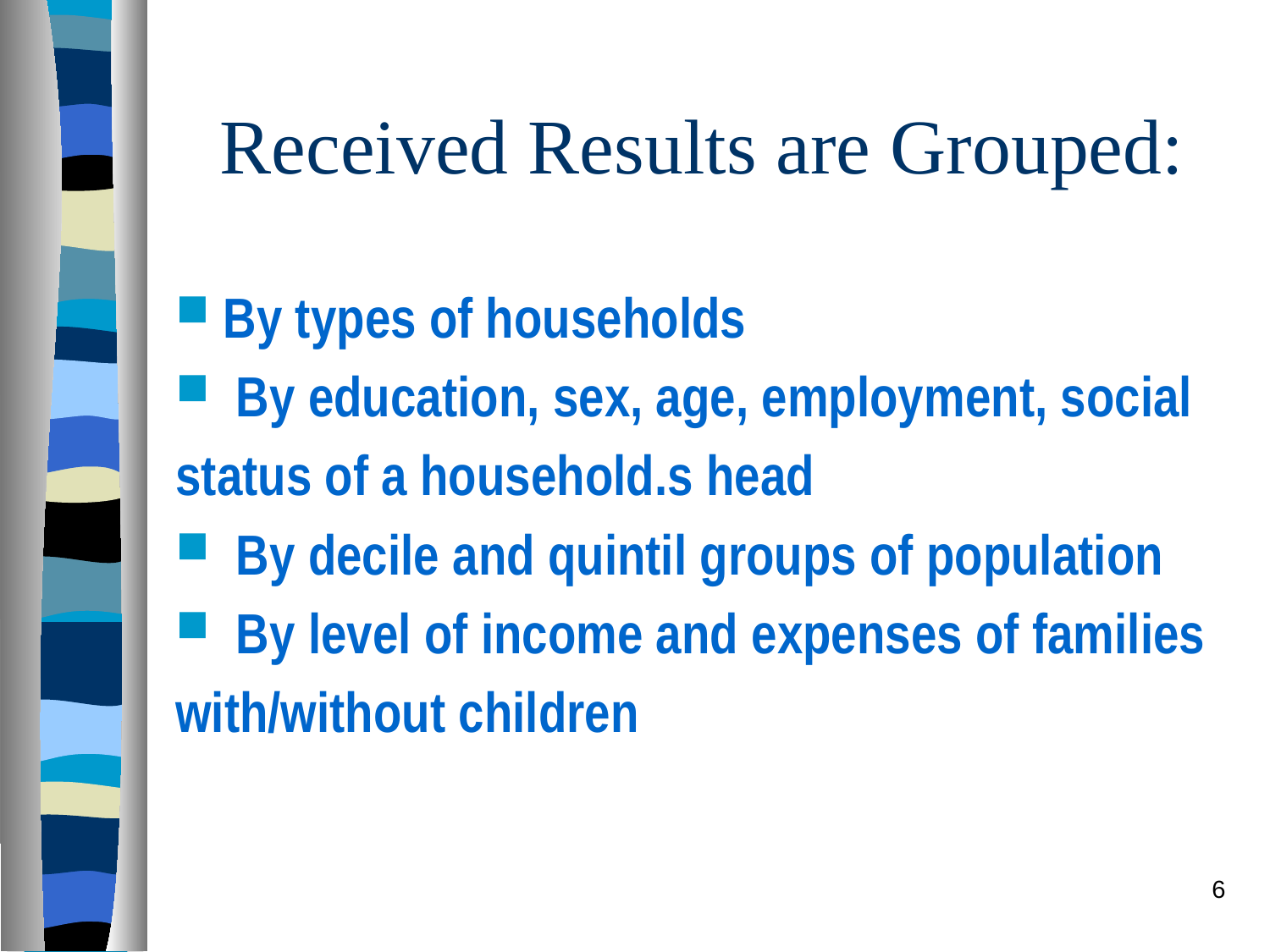

# Received Results are Grouped:
By types of households
 By education, sex, age, employment, social
status of a household.s head
 By decile and quintil groups of population
 By level of income and expenses of families
with/without children
6